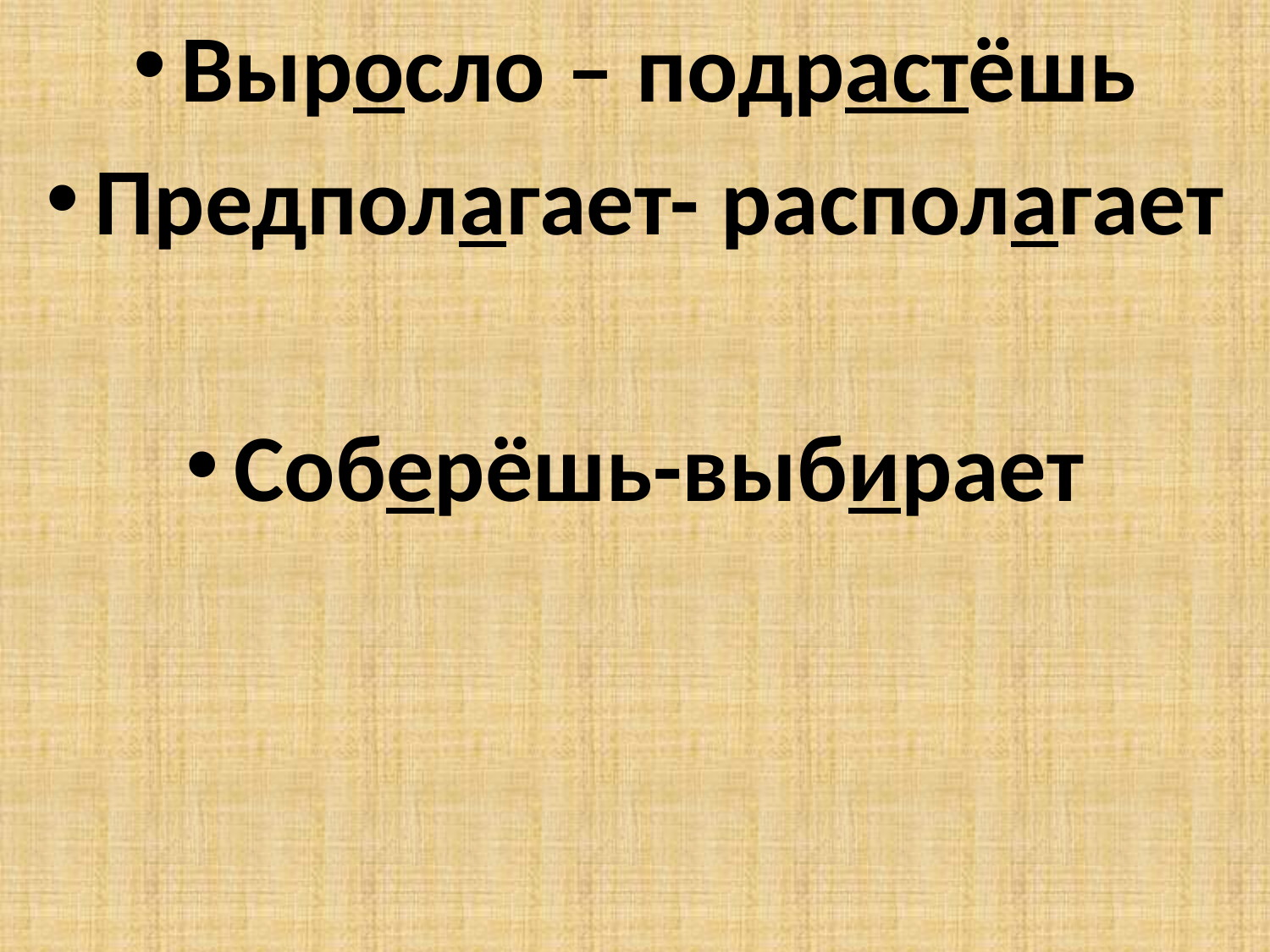

Выросло – подрастёшь
Предполагает- располагает

Соберёшь-выбирает
#